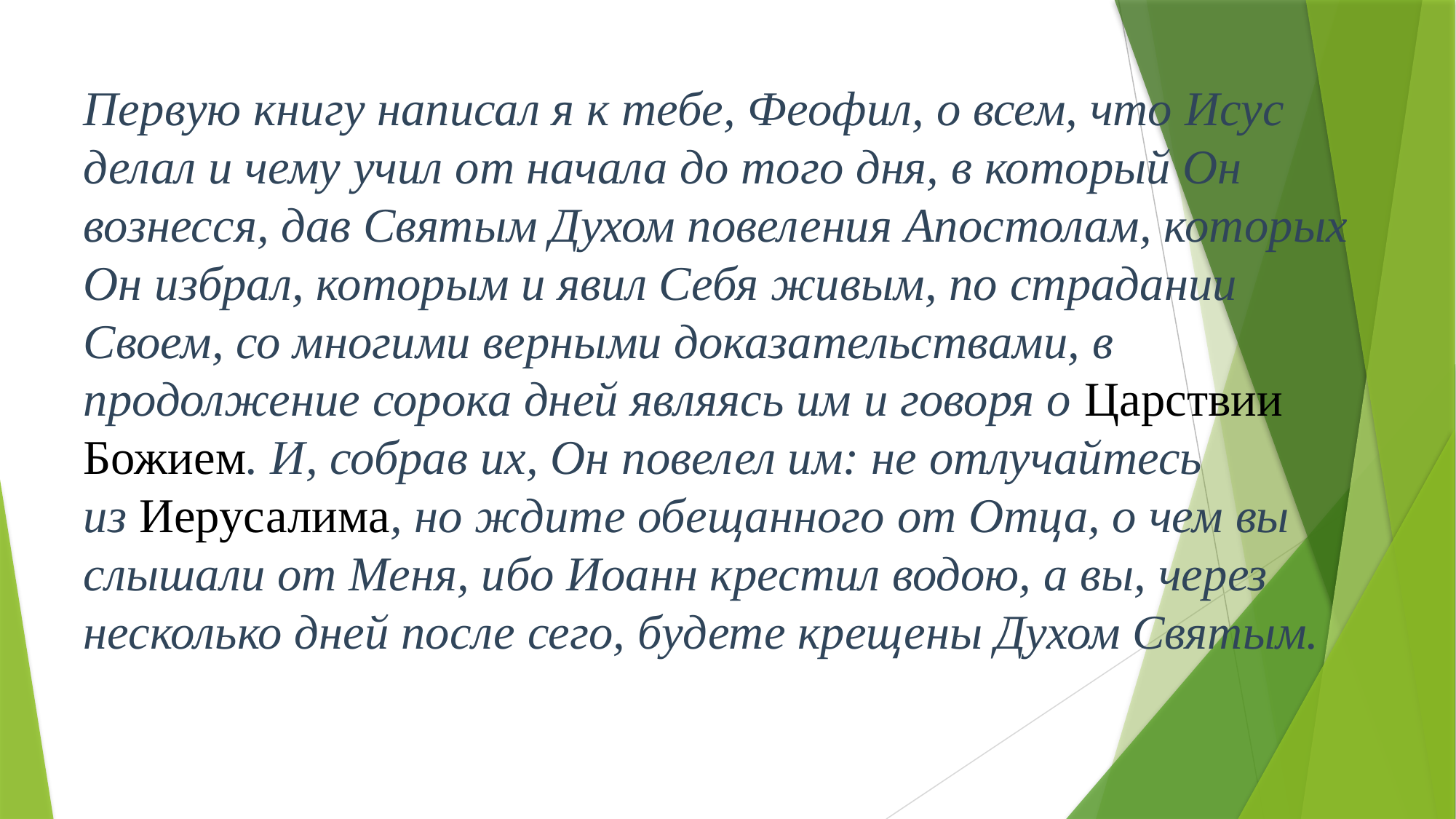

Первую книгу написал я к тебе, Феофил, о всем, что Исус делал и чему учил от начала до того дня, в который Он вознесся, дав Святым Духом повеления Апостолам, которых Он избрал, которым и явил Себя живым, по страдании Своем, со многими верными доказательствами, в продолжение сорока дней являясь им и говоря о Царствии Божием. И, собрав их, Он повелел им: не отлучайтесь из Иерусалима, но ждите обещанного от Отца, о чем вы слышали от Меня, ибо Иоанн крестил водою, а вы, через несколько дней после сего, будете крещены Духом Святым.